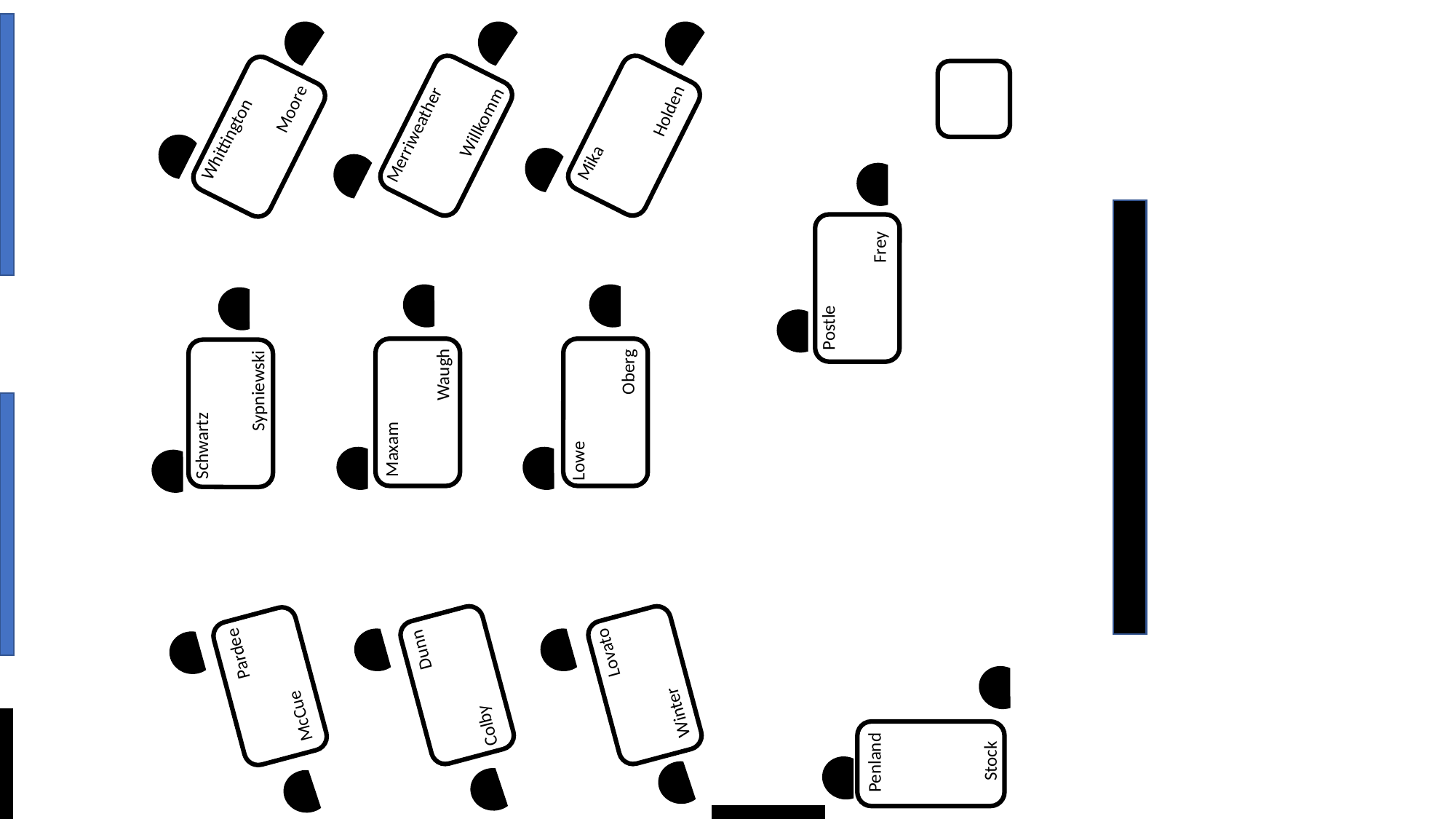

Moore

Holden

Willkomm
Merriweather
Whittington

Mika

Frey

Postle
Oberg
Waugh

Sypniewski

Schwartz
Maxam
Lowe

Dunn
Lovato
Pardee

Winter
McCue
Colby

Stock
Penland